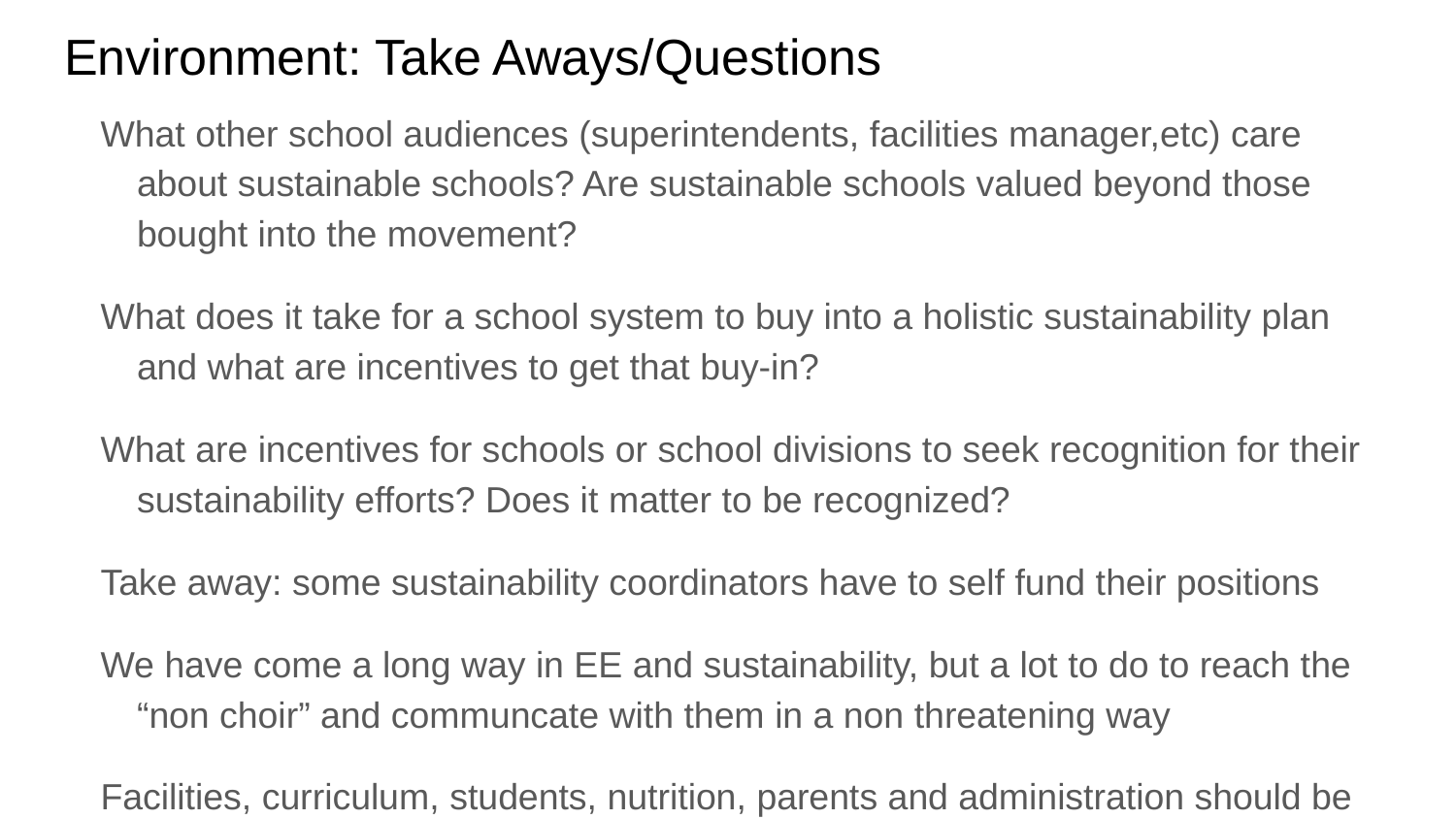

# Environment: Take Aways/Questions
What other school audiences (superintendents, facilities manager,etc) care about sustainable schools? Are sustainable schools valued beyond those bought into the movement?
What does it take for a school system to buy into a holistic sustainability plan and what are incentives to get that buy-in?
What are incentives for schools or school divisions to seek recognition for their sustainability efforts? Does it matter to be recognized?
Take away: some sustainability coordinators have to self fund their positions
We have come a long way in EE and sustainability, but a lot to do to reach the “non choir” and communcate with them in a non threatening way
Facilities, curriculum, students, nutrition, parents and administration should be “horizontal” i.e. at the same table with the same voice in regards to school sustainability
Cost savings is impressive, why aren’t more schools doing this?